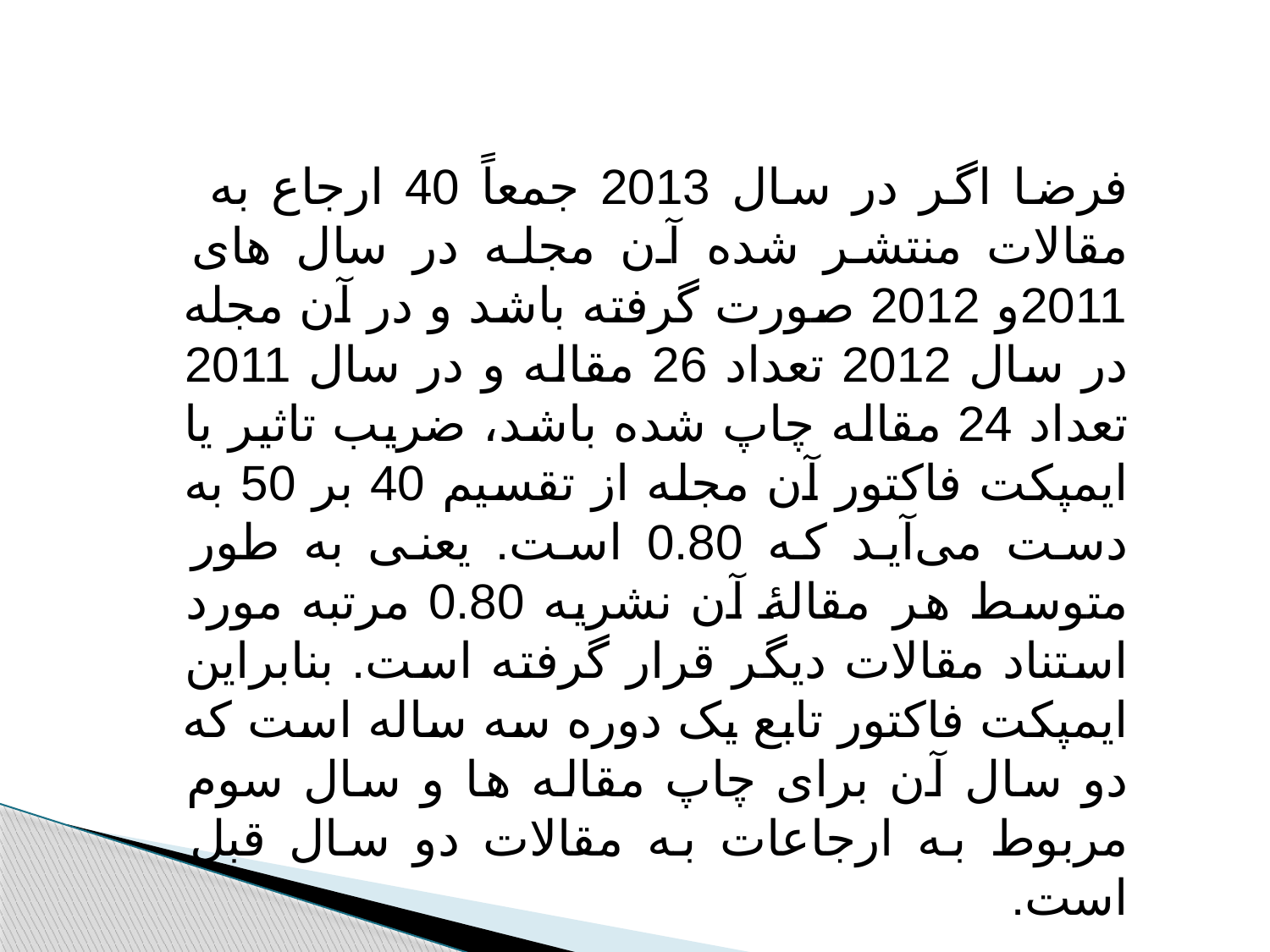

فرضا اگر در سال 2013 جمعاً 40 ارجاع به  مقالات منتشر شده آن مجله در سال های 2011و 2012 صورت گرفته باشد و در آن مجله در سال 2012 تعداد 26 مقاله و در سال 2011 تعداد 24 مقاله چاپ شده باشد، ضریب تاثیر یا ایمپکت فاکتور آن مجله از تقسیم 40 بر 50 به دست می‌آید که 0.80 است. یعنی به طور متوسط هر مقالهٔ آن نشریه 0.80 مرتبه مورد استناد مقالات دیگر قرار گرفته است. بنابراین ایمپکت فاکتور تابع یک دوره سه ساله است که دو سال آن برای چاپ مقاله ها و سال سوم مربوط به ارجاعات به مقالات دو سال قبل است.